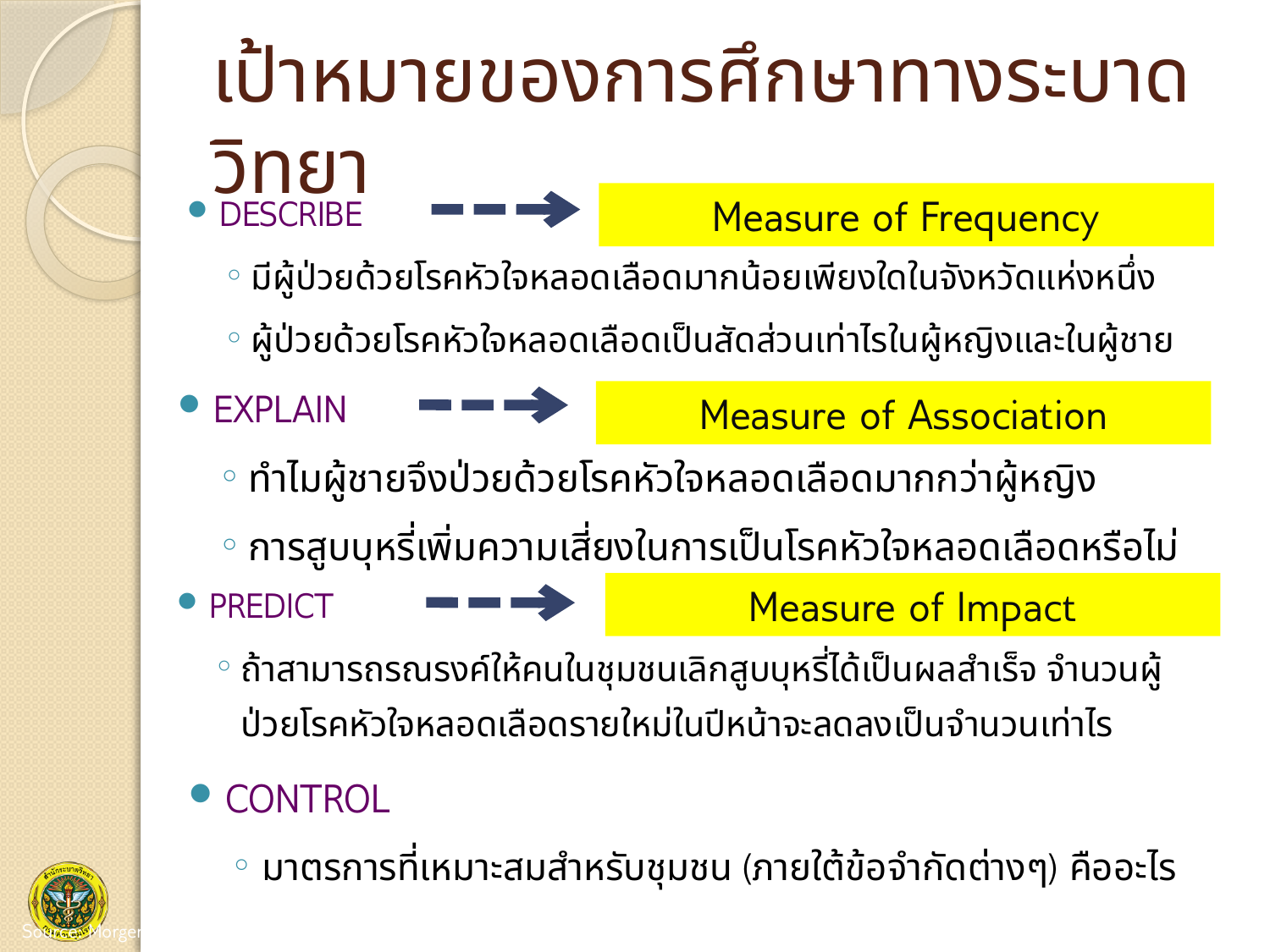

# เป้าหมายของการศึกษาทางระบาดวิทยา
Measure of Frequency
DESCRIBE
มีผู้ป่วยด้วยโรคหัวใจหลอดเลือดมากน้อยเพียงใดในจังหวัดแห่งหนึ่ง
ผู้ป่วยด้วยโรคหัวใจหลอดเลือดเป็นสัดส่วนเท่าไรในผู้หญิงและในผู้ชาย
Measure of Association
EXPLAIN
ทำไมผู้ชายจึงป่วยด้วยโรคหัวใจหลอดเลือดมากกว่าผู้หญิง
การสูบบุหรี่เพิ่มความเสี่ยงในการเป็นโรคหัวใจหลอดเลือดหรือไม่
Measure of Impact
PREDICT
ถ้าสามารถรณรงค์ให้คนในชุมชนเลิกสูบบุหรี่ได้เป็นผลสำเร็จ จำนวนผู้ป่วยโรคหัวใจหลอดเลือดรายใหม่ในปีหน้าจะลดลงเป็นจำนวนเท่าไร
CONTROL
มาตรการที่เหมาะสมสำหรับชุมชน (ภายใต้ข้อจำกัดต่างๆ) คืออะไร
2
Source: Morgenstern, 2001 (modified)